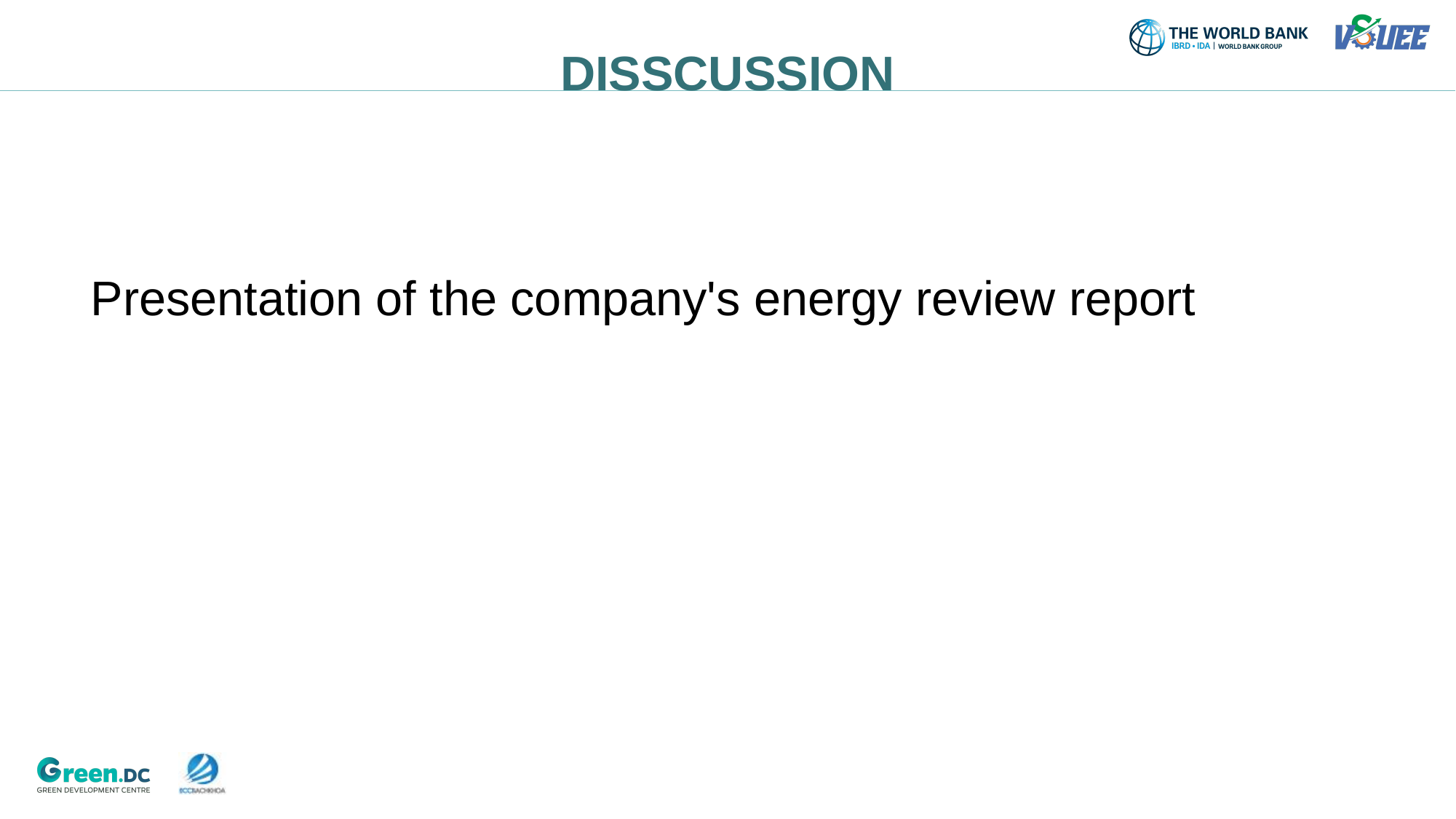

DISSCUSSION
# Presentation of the company's energy review report